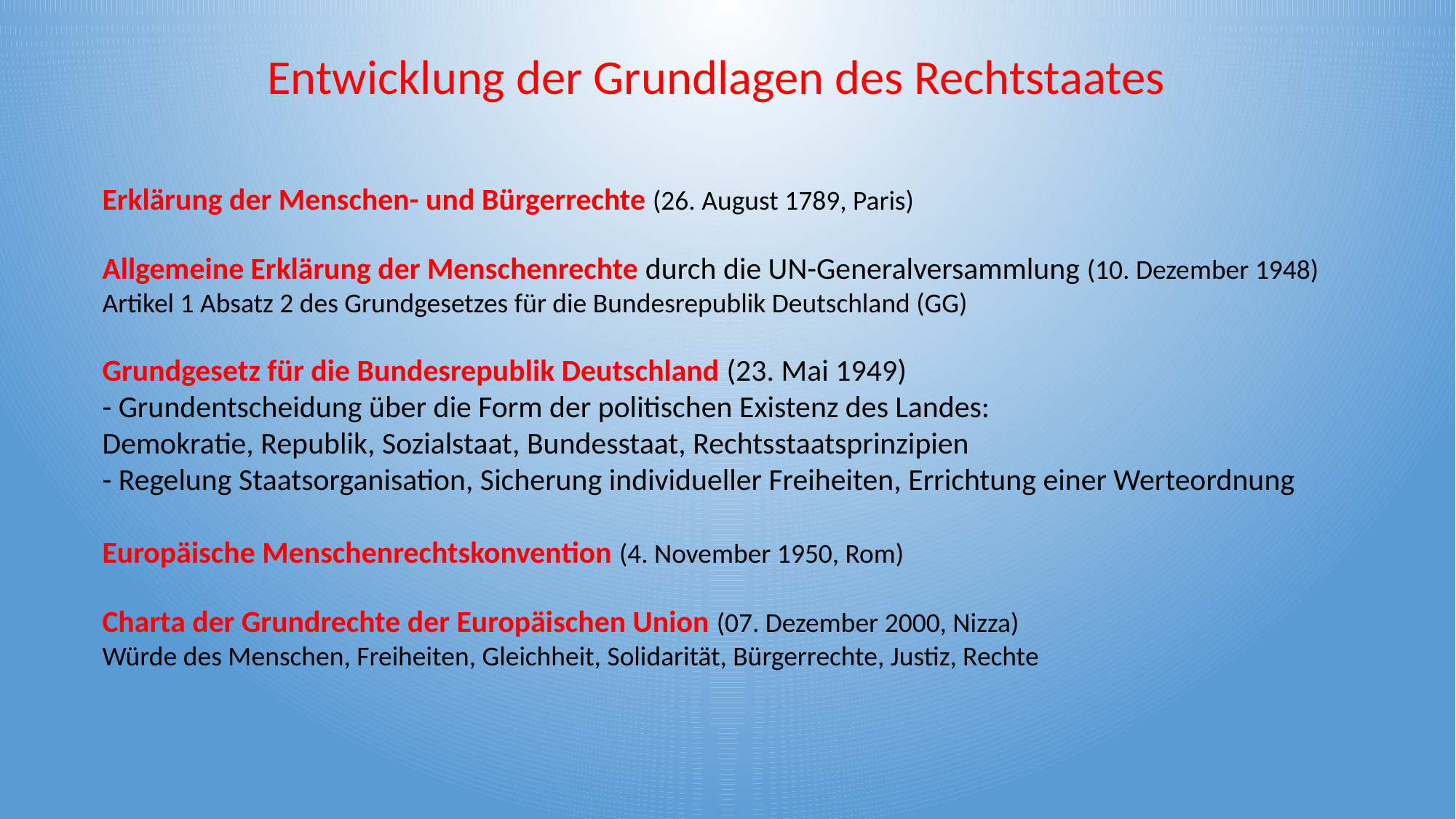

Entwicklung der Grundlagen des Rechtstaates
Erklärung der Menschen- und Bürgerrechte (26. August 1789, Paris)

Allgemeine Erklärung der Menschenrechte durch die UN-Generalversammlung (10. Dezember 1948)
Artikel 1 Absatz 2 des Grundgesetzes für die Bundesrepublik Deutschland (GG)

Grundgesetz für die Bundesrepublik Deutschland (23. Mai 1949)
- Grundentscheidung über die Form der politischen Existenz des Landes:
Demokratie, Republik, Sozialstaat, Bundesstaat, Rechtsstaatsprinzipien
- Regelung Staatsorganisation, Sicherung individueller Freiheiten, Errichtung einer Werteordnung

Europäische Menschenrechtskonvention (4. November 1950, Rom)

Charta der Grundrechte der Europäischen Union (07. Dezember 2000, Nizza)
Würde des Menschen, Freiheiten, Gleichheit, Solidarität, Bürgerrechte, Justiz, Rechte